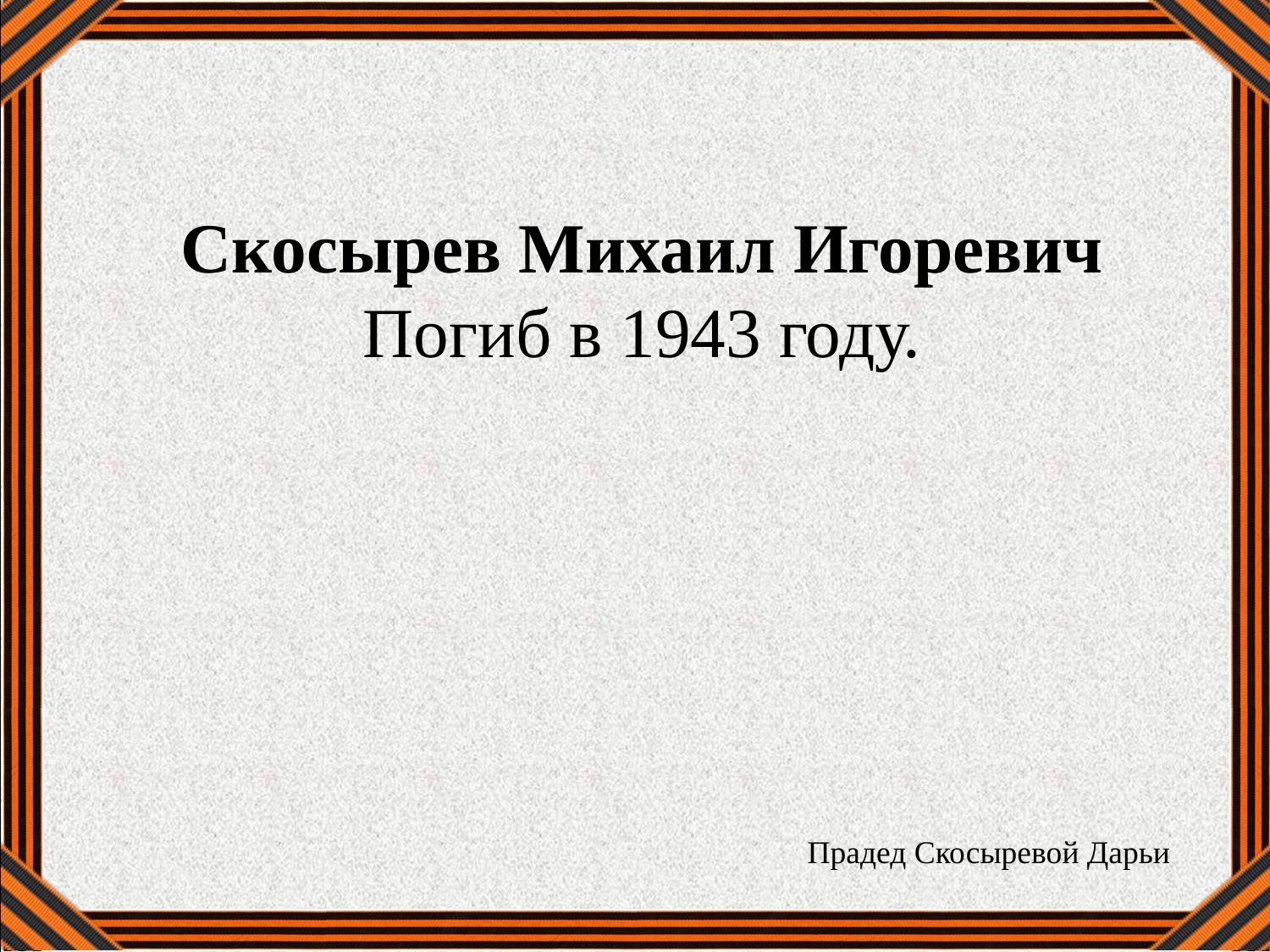

Скосырев Михаил Игоревич
Погиб в 1943 году.
Прадед Скосыревой Дарьи